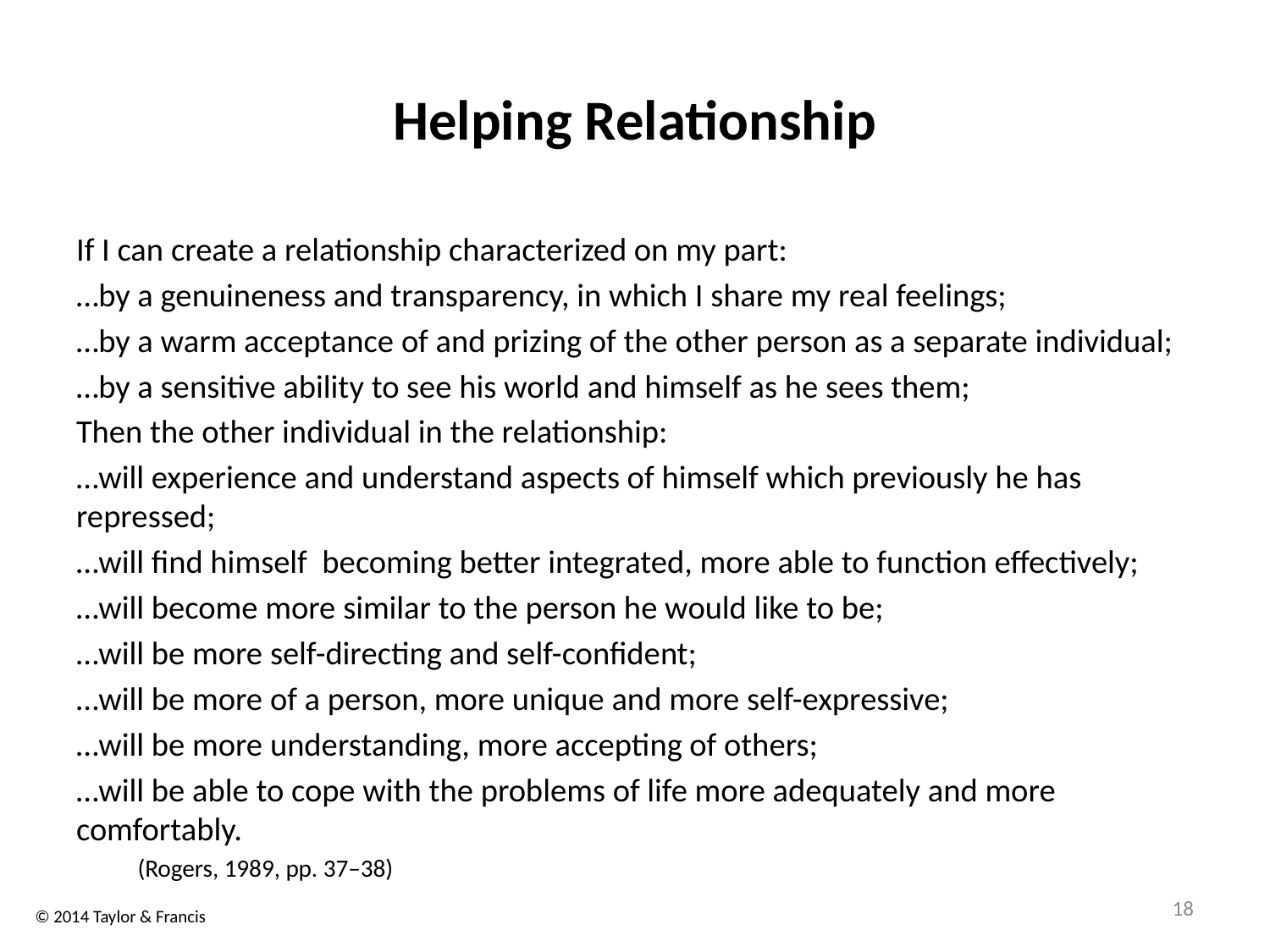

# Helping Relationship
If I can create a relationship characterized on my part:
…by a genuineness and transparency, in which I share my real feelings;
…by a warm acceptance of and prizing of the other person as a separate individual;
…by a sensitive ability to see his world and himself as he sees them;
Then the other individual in the relationship:
…will experience and understand aspects of himself which previously he has repressed;
…will find himself  becoming better integrated, more able to function effectively;
…will become more similar to the person he would like to be;
…will be more self-directing and self-confident;
…will be more of a person, more unique and more self-expressive;
…will be more understanding, more accepting of others;
…will be able to cope with the problems of life more adequately and more comfortably.
				 (Rogers, 1989, pp. 37–38)

18
© 2014 Taylor & Francis